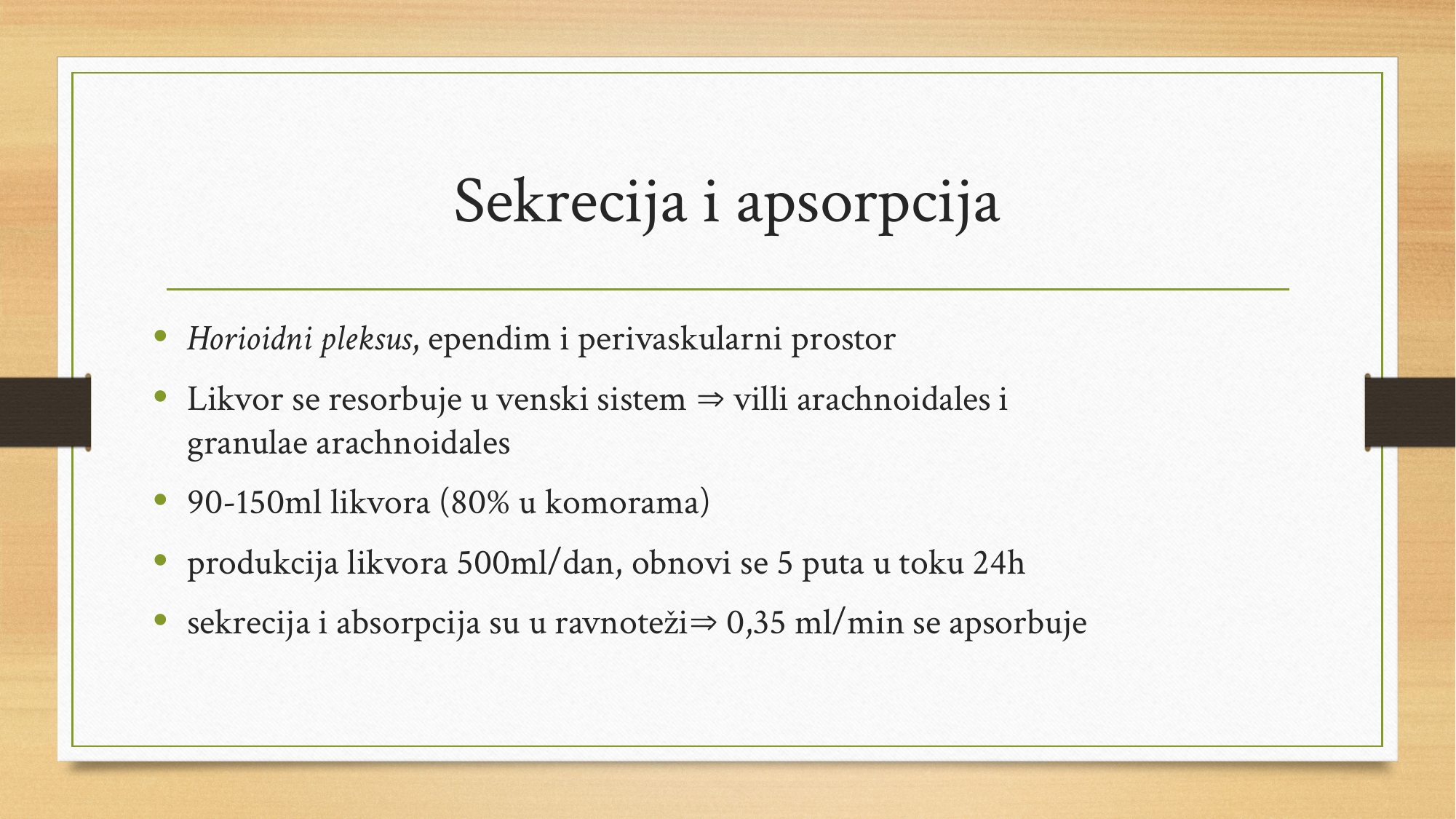

# Sekrecija i apsorpcija
Horioidni pleksus, ependim i perivaskularni prostor
Likvor se resorbuje u venski sistem ⇒ villi arachnoidales i granulae arachnoidales
90-150ml likvora (80% u komorama)
produkcija likvora 500ml/dan, obnovi se 5 puta u toku 24h
sekrecija i absorpcija su u ravnoteži⇒ 0,35 ml/min se apsorbuje